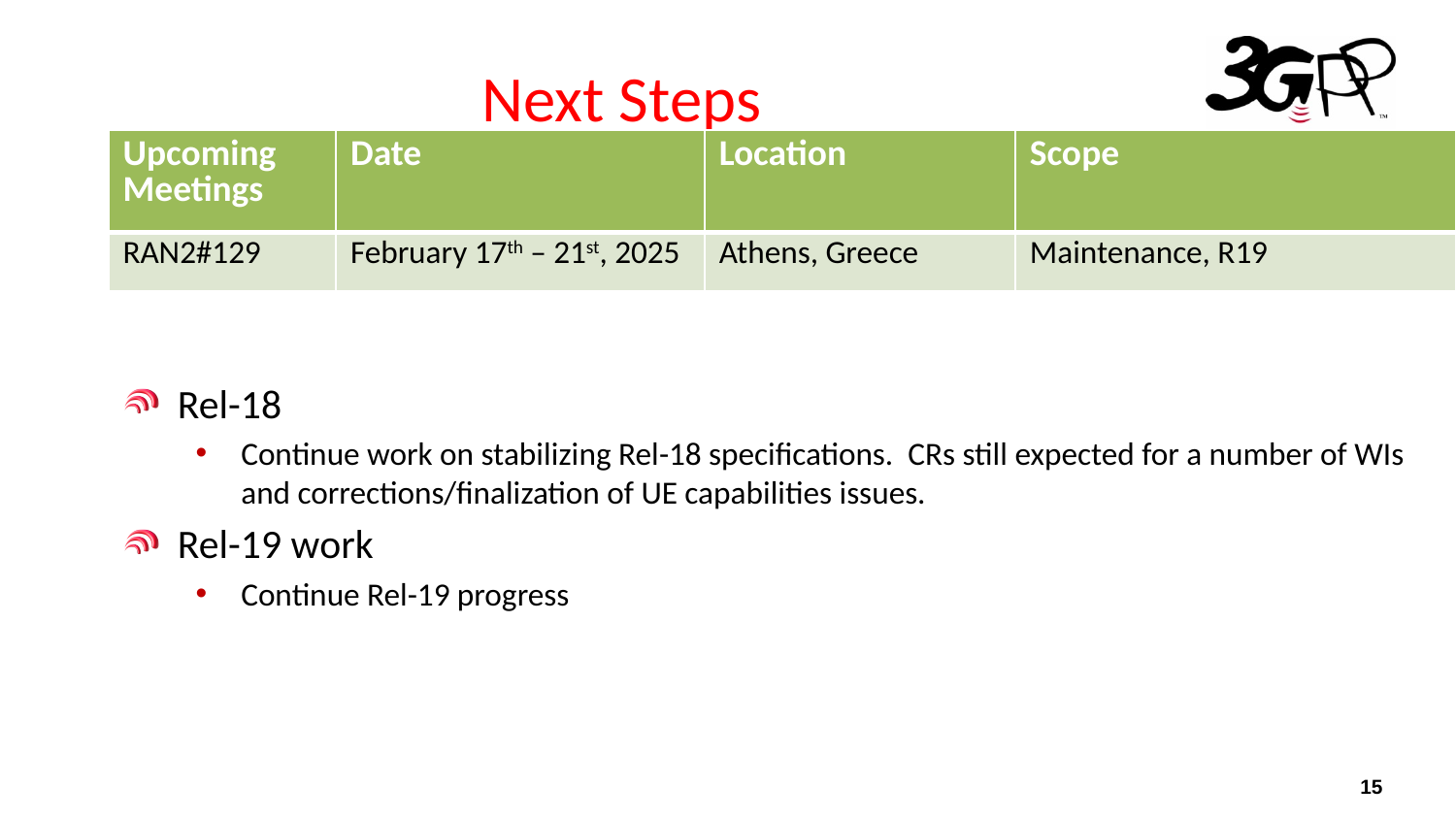

# Next Steps
| Upcoming Meetings | Date | Location | Scope |
| --- | --- | --- | --- |
| RAN2#129 | February 17th – 21st, 2025 | Athens, Greece | Maintenance, R19 |
Rel-18
Continue work on stabilizing Rel-18 specifications.  CRs still expected for a number of WIs and corrections/finalization of UE capabilities issues.
Rel-19 work
Continue Rel-19 progress